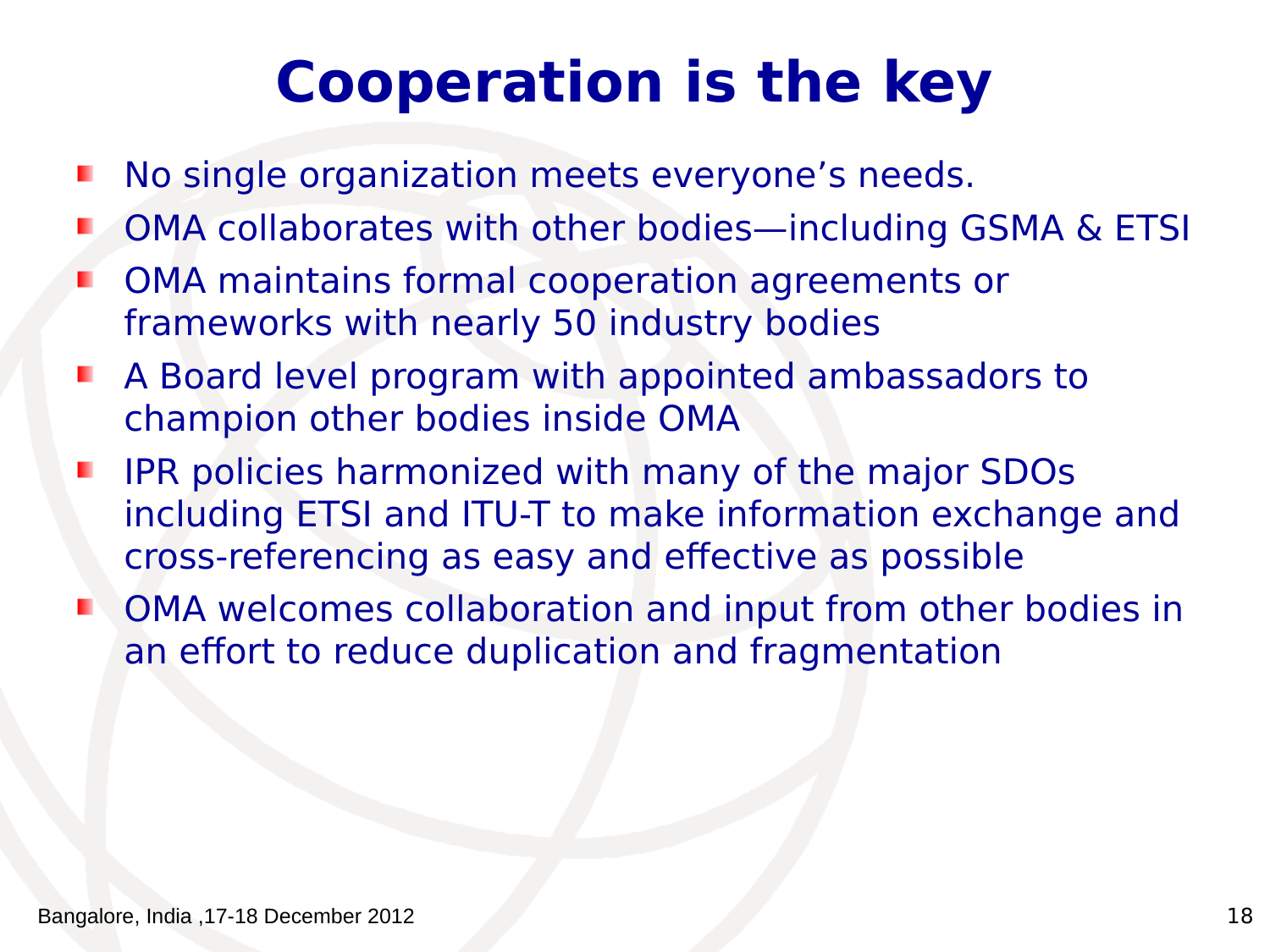

# Cooperation is the key
No single organization meets everyone’s needs.
OMA collaborates with other bodies—including GSMA & ETSI
OMA maintains formal cooperation agreements or frameworks with nearly 50 industry bodies
A Board level program with appointed ambassadors to champion other bodies inside OMA
IPR policies harmonized with many of the major SDOs including ETSI and ITU-T to make information exchange and cross-referencing as easy and effective as possible
OMA welcomes collaboration and input from other bodies in an effort to reduce duplication and fragmentation

Bangalore, India ,17-18 December 2012
18